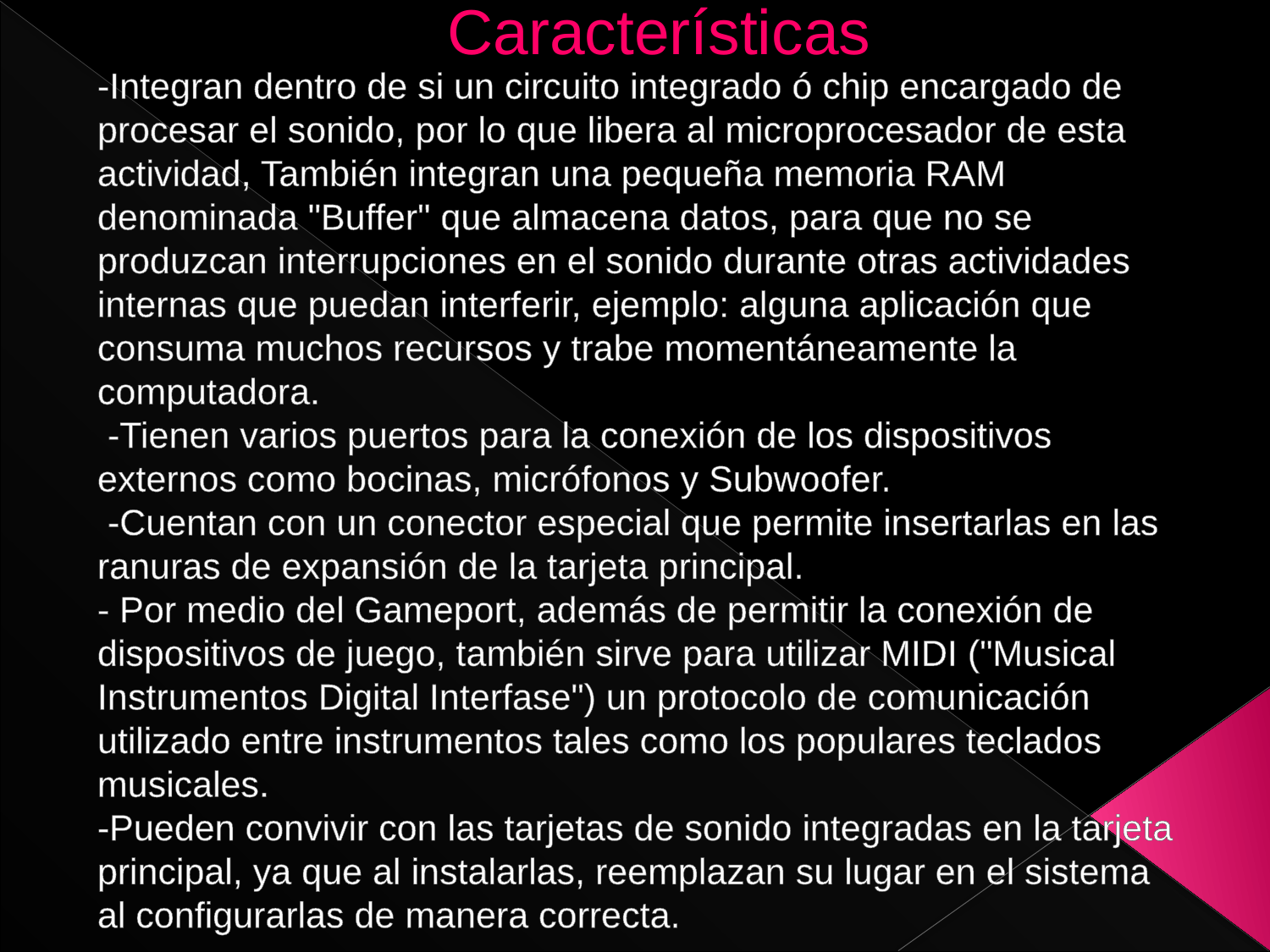

# Características
-Integran dentro de si un circuito integrado ó chip encargado de procesar el sonido, por lo que libera al microprocesador de esta actividad, También integran una pequeña memoria RAM denominada "Buffer" que almacena datos, para que no se produzcan interrupciones en el sonido durante otras actividades internas que puedan interferir, ejemplo: alguna aplicación que consuma muchos recursos y trabe momentáneamente la computadora.
 -Tienen varios puertos para la conexión de los dispositivos externos como bocinas, micrófonos y Subwoofer.
 -Cuentan con un conector especial que permite insertarlas en las ranuras de expansión de la tarjeta principal.
- Por medio del Gameport, además de permitir la conexión de dispositivos de juego, también sirve para utilizar MIDI ("Musical Instrumentos Digital Interfase") un protocolo de comunicación utilizado entre instrumentos tales como los populares teclados musicales.
-Pueden convivir con las tarjetas de sonido integradas en la tarjeta principal, ya que al instalarlas, reemplazan su lugar en el sistema al configurarlas de manera correcta.